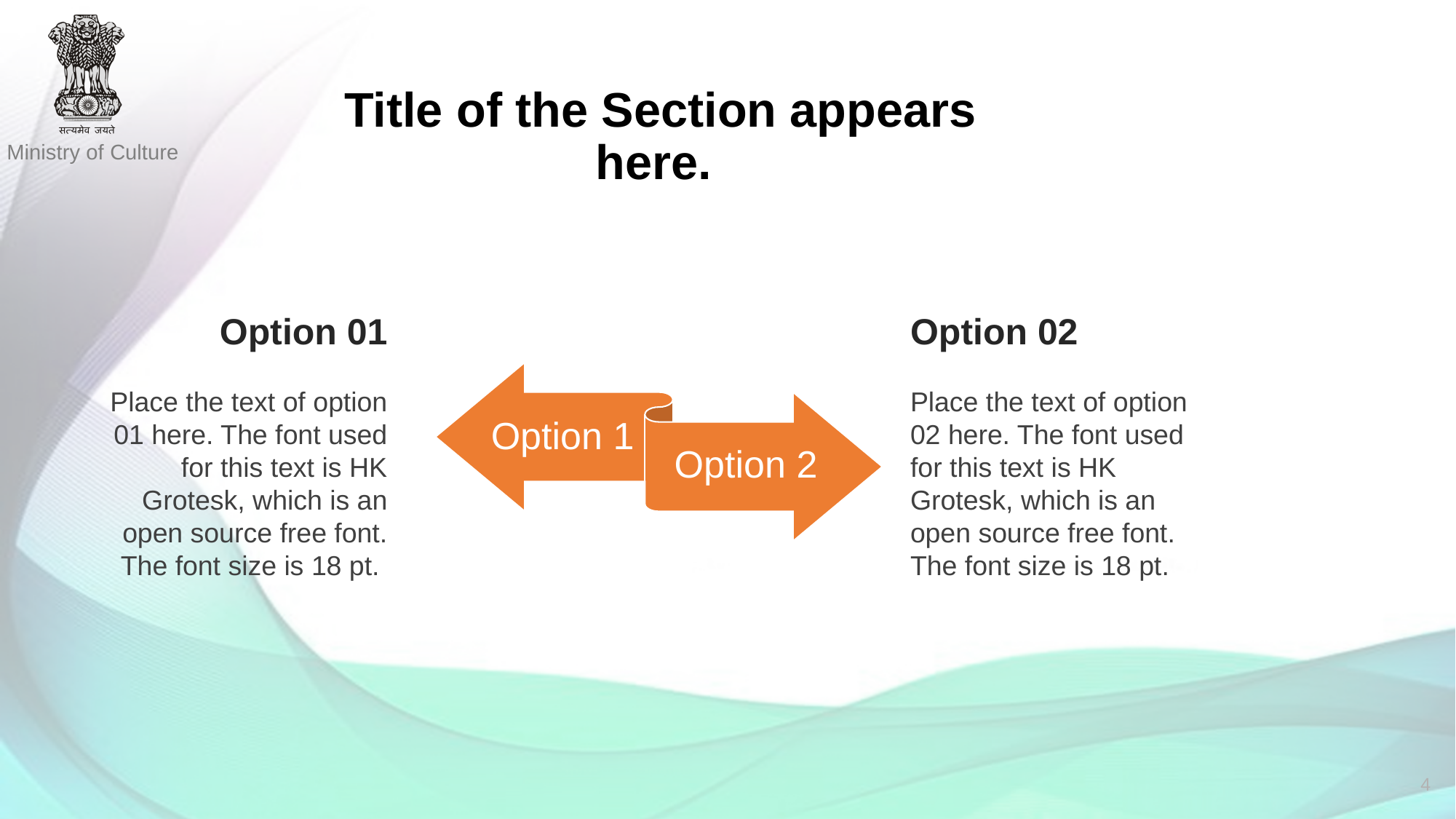

Title of the Section appears here.
Option 1
Option 2
Option 01

Place the text of option 01 here. The font used for this text is HK Grotesk, which is an open source free font. The font size is 18 pt.

Option 02

Place the text of option 02 here. The font used for this text is HK Grotesk, which is an open source free font. The font size is 18 pt.

4